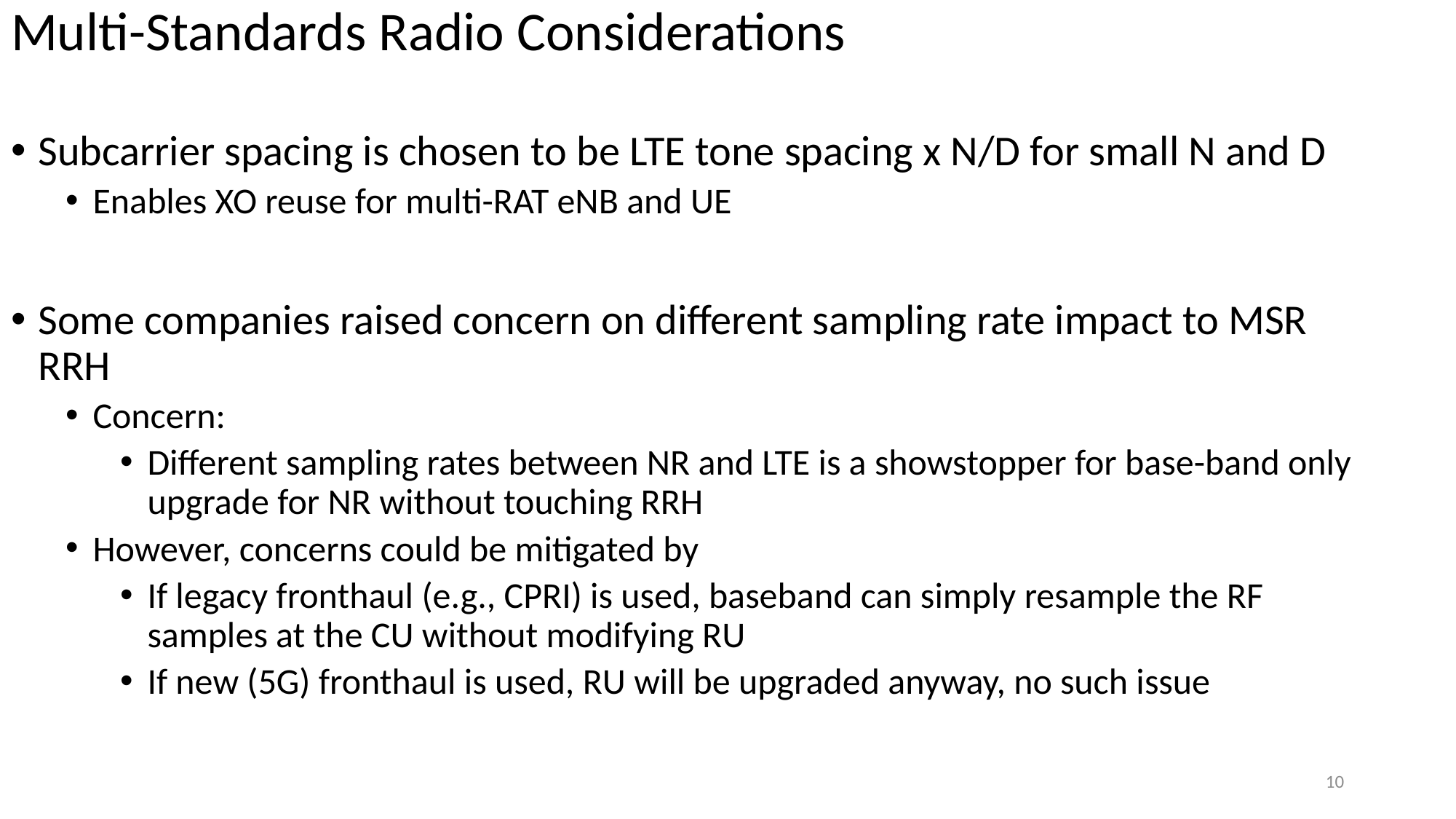

Multi-Standards Radio Considerations
Subcarrier spacing is chosen to be LTE tone spacing x N/D for small N and D
Enables XO reuse for multi-RAT eNB and UE

Some companies raised concern on different sampling rate impact to MSR RRH
Concern:
Different sampling rates between NR and LTE is a showstopper for base-band only upgrade for NR without touching RRH
However, concerns could be mitigated by
If legacy fronthaul (e.g., CPRI) is used, baseband can simply resample the RF samples at the CU without modifying RU
If new (5G) fronthaul is used, RU will be upgraded anyway, no such issue
10